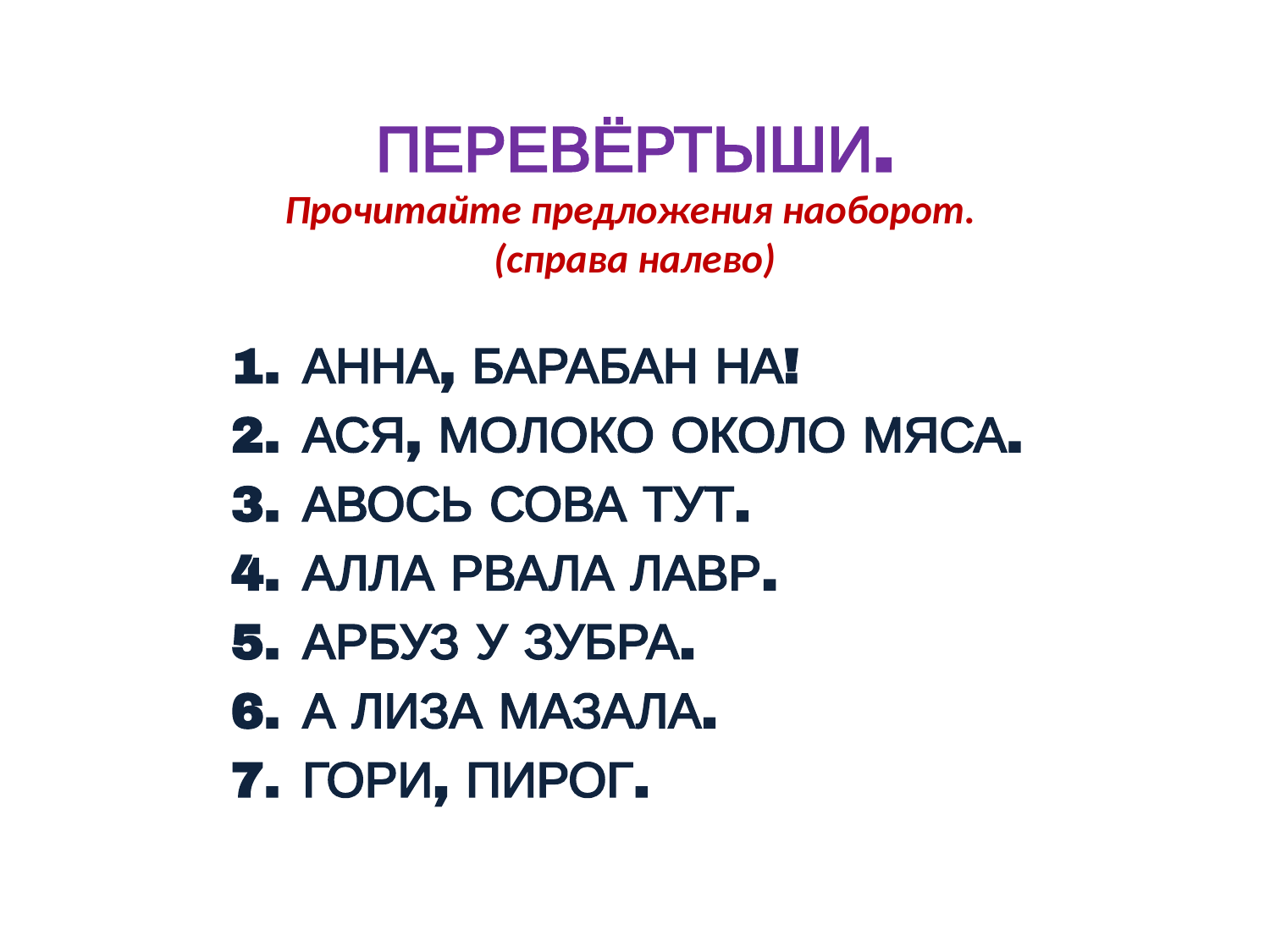

# ПЕРЕВЁРТЫШИ. Прочитайте предложения наоборот. (справа налево)

АННА, БАРАБАН НА!
АСЯ, МОЛОКО ОКОЛО МЯСА.
АВОСЬ СОВА ТУТ.
АЛЛА РВАЛА ЛАВР.
АРБУЗ У ЗУБРА.
А ЛИЗА МАЗАЛА.
ГОРИ, ПИРОГ.